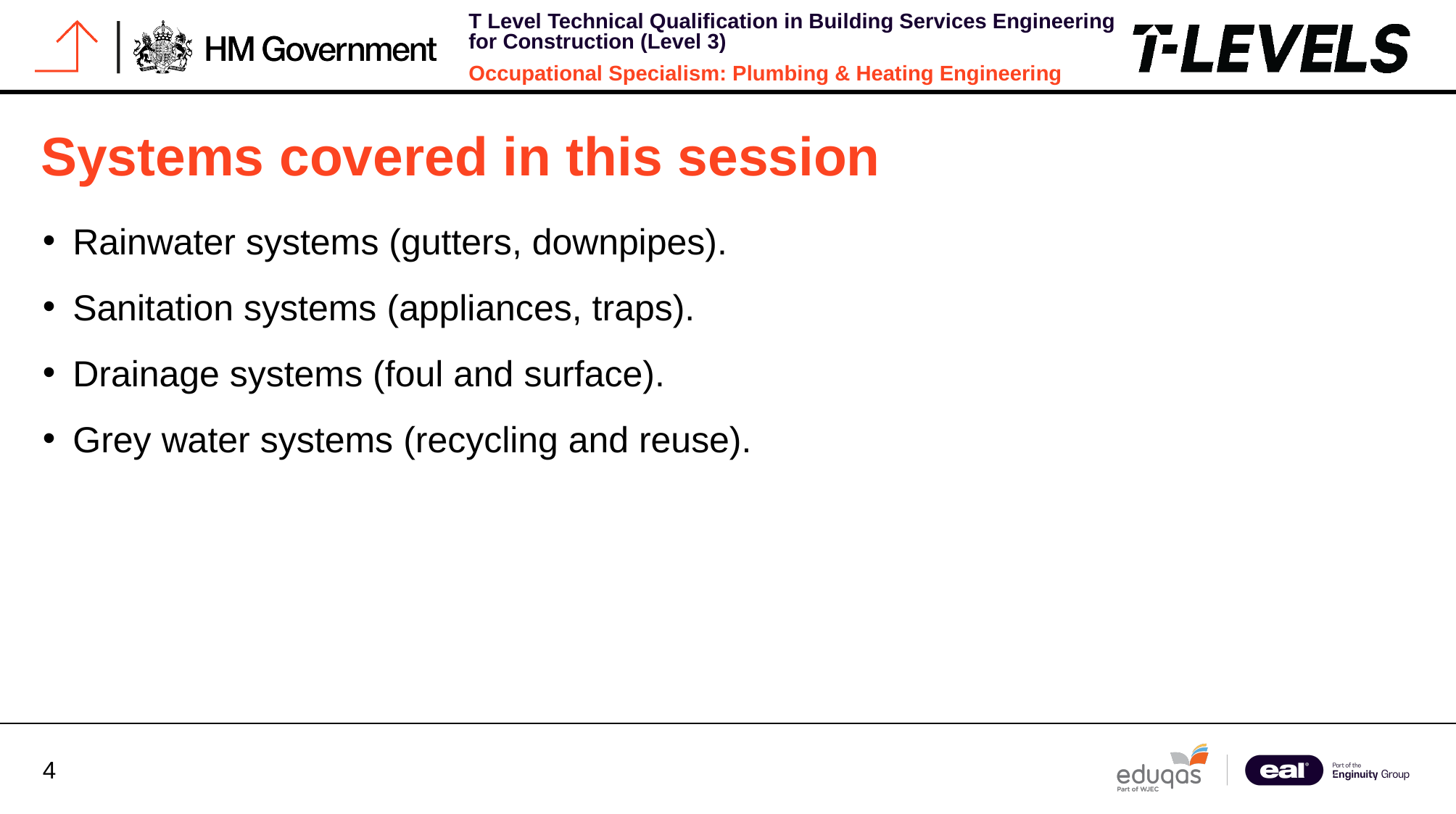

# Systems covered in this session
Rainwater systems (gutters, downpipes).
Sanitation systems (appliances, traps).
Drainage systems (foul and surface).
Grey water systems (recycling and reuse).